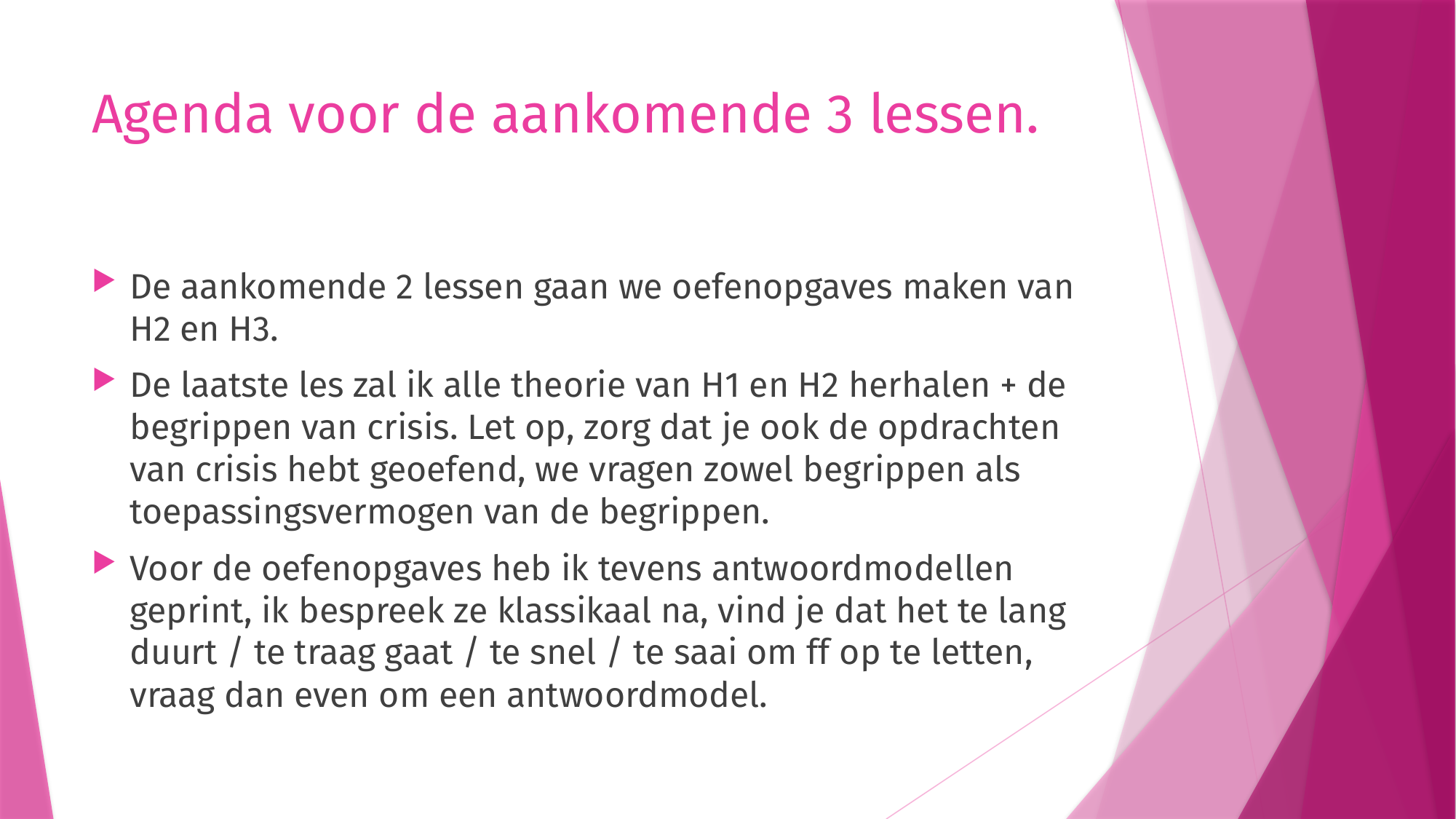

# Agenda voor de aankomende 3 lessen.
De aankomende 2 lessen gaan we oefenopgaves maken van H2 en H3.
De laatste les zal ik alle theorie van H1 en H2 herhalen + de begrippen van crisis. Let op, zorg dat je ook de opdrachten van crisis hebt geoefend, we vragen zowel begrippen als toepassingsvermogen van de begrippen.
Voor de oefenopgaves heb ik tevens antwoordmodellen geprint, ik bespreek ze klassikaal na, vind je dat het te lang duurt / te traag gaat / te snel / te saai om ff op te letten, vraag dan even om een antwoordmodel.